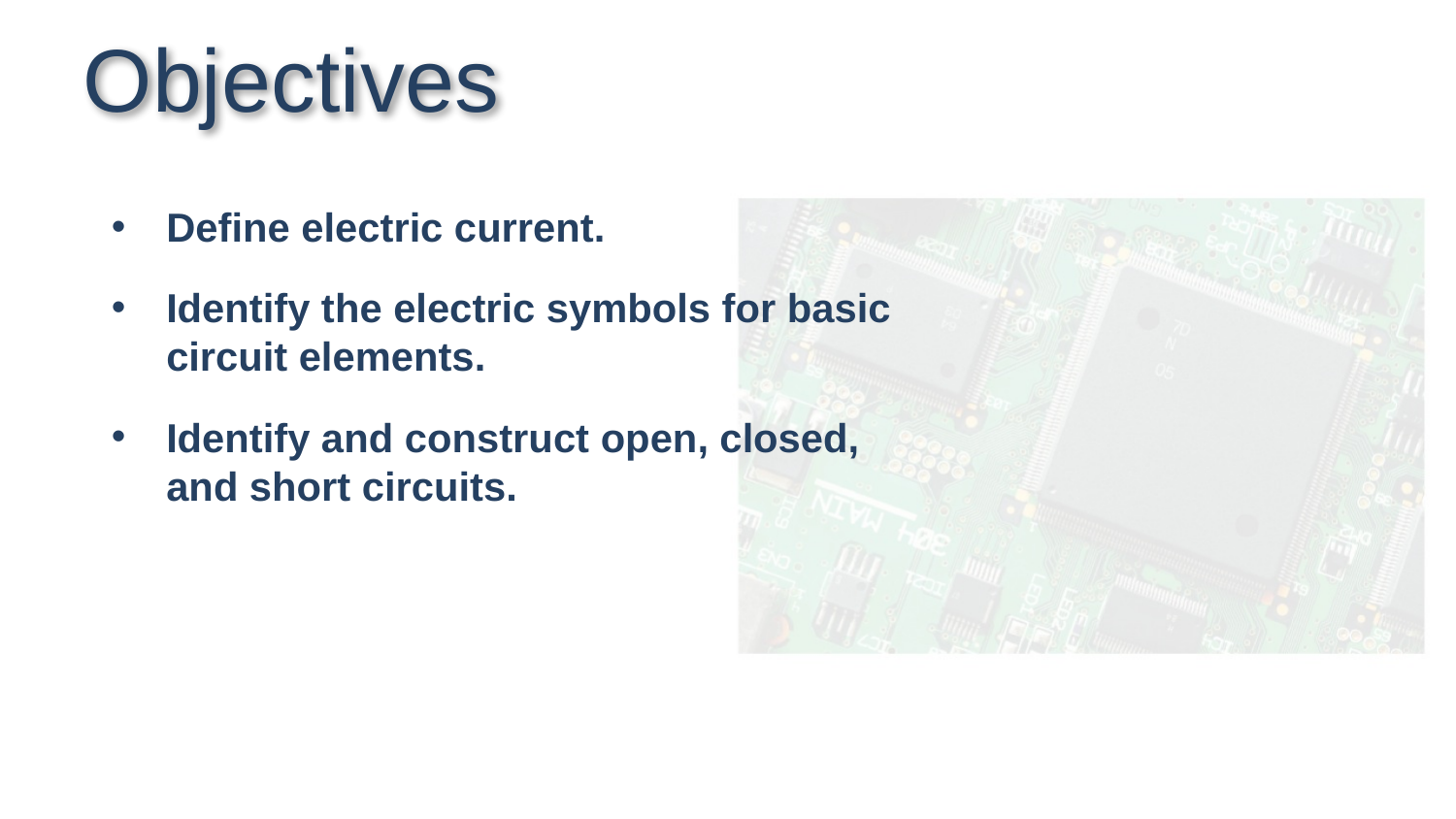

# Objectives
Define electric current.
Identify the electric symbols for basic circuit elements.
Identify and construct open, closed, and short circuits.